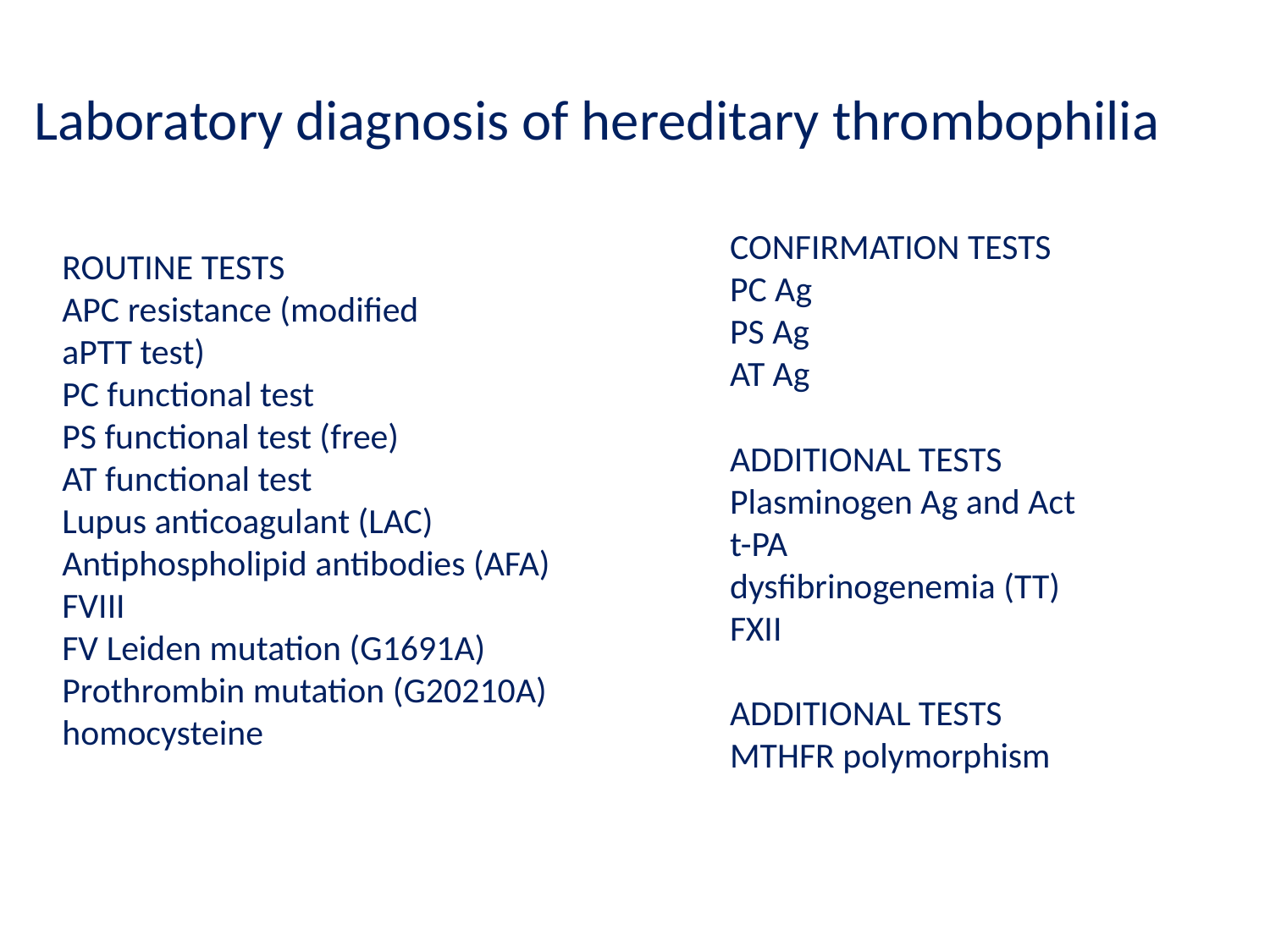

Laboratory diagnosis of hereditary thrombophilia
CONFIRMATION TESTS
PC Аg
PS Ag
AT Ag

ADDITIONAL TESTS
Plasminogen Ag and Act
t-PA
dysfibrinogenemia (TT)
FXII

ADDITIONAL TESTS
MTHFR polymorphism
ROUTINE TESTS
APC resistance (modified
aPTT test)
PC functional test
PS functional test (free)
AT functional test
Lupus anticoagulant (LAC)
Antiphospholipid antibodies (AFA)
FVIII
FV Leiden mutation (G1691A)
Prothrombin mutation (G20210A)
homocysteine